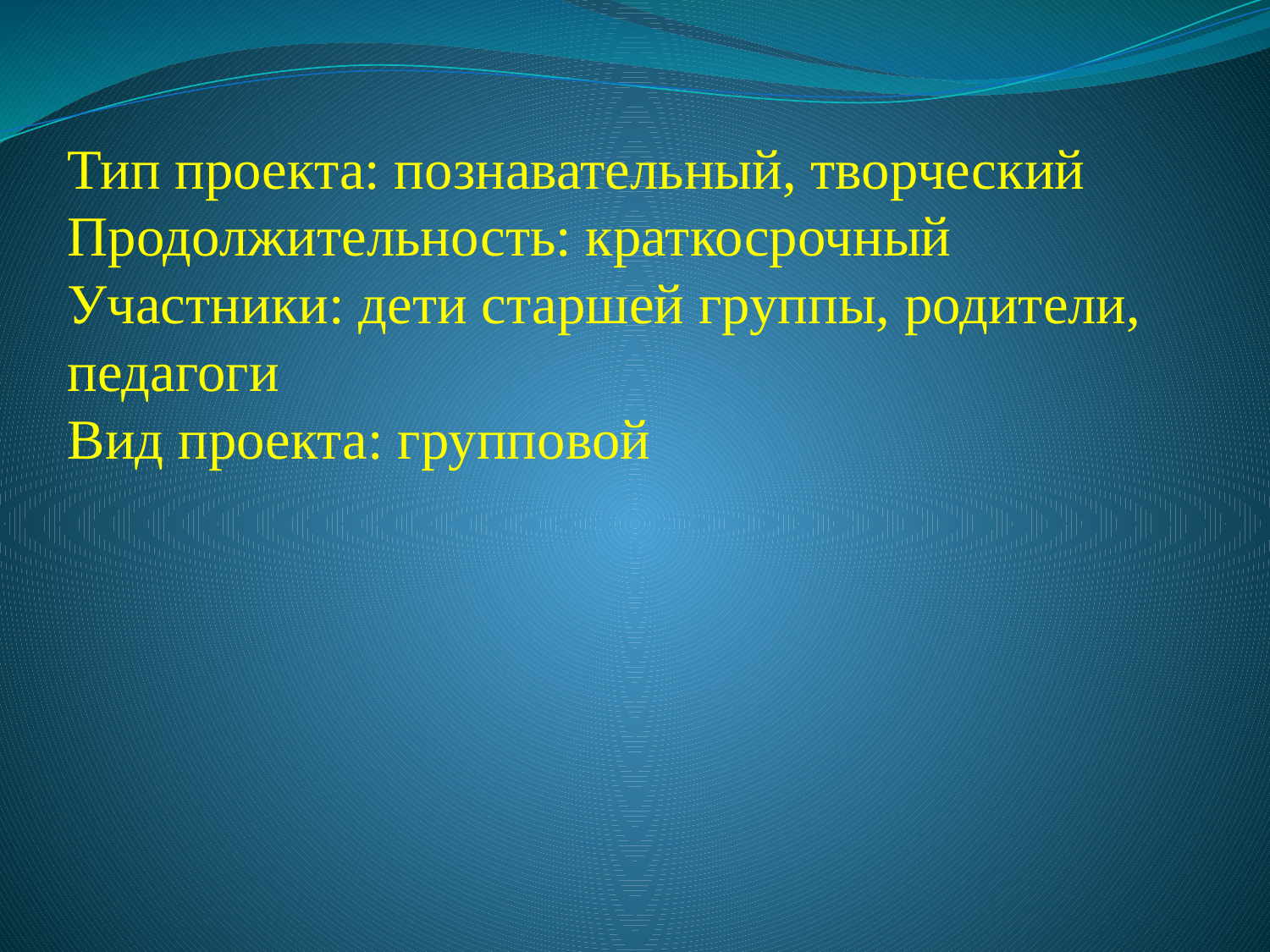

Тип проекта: познавательный, творческий
Продолжительность: краткосрочный Участники: дети старшей группы, родители, педагоги
Вид проекта: групповой